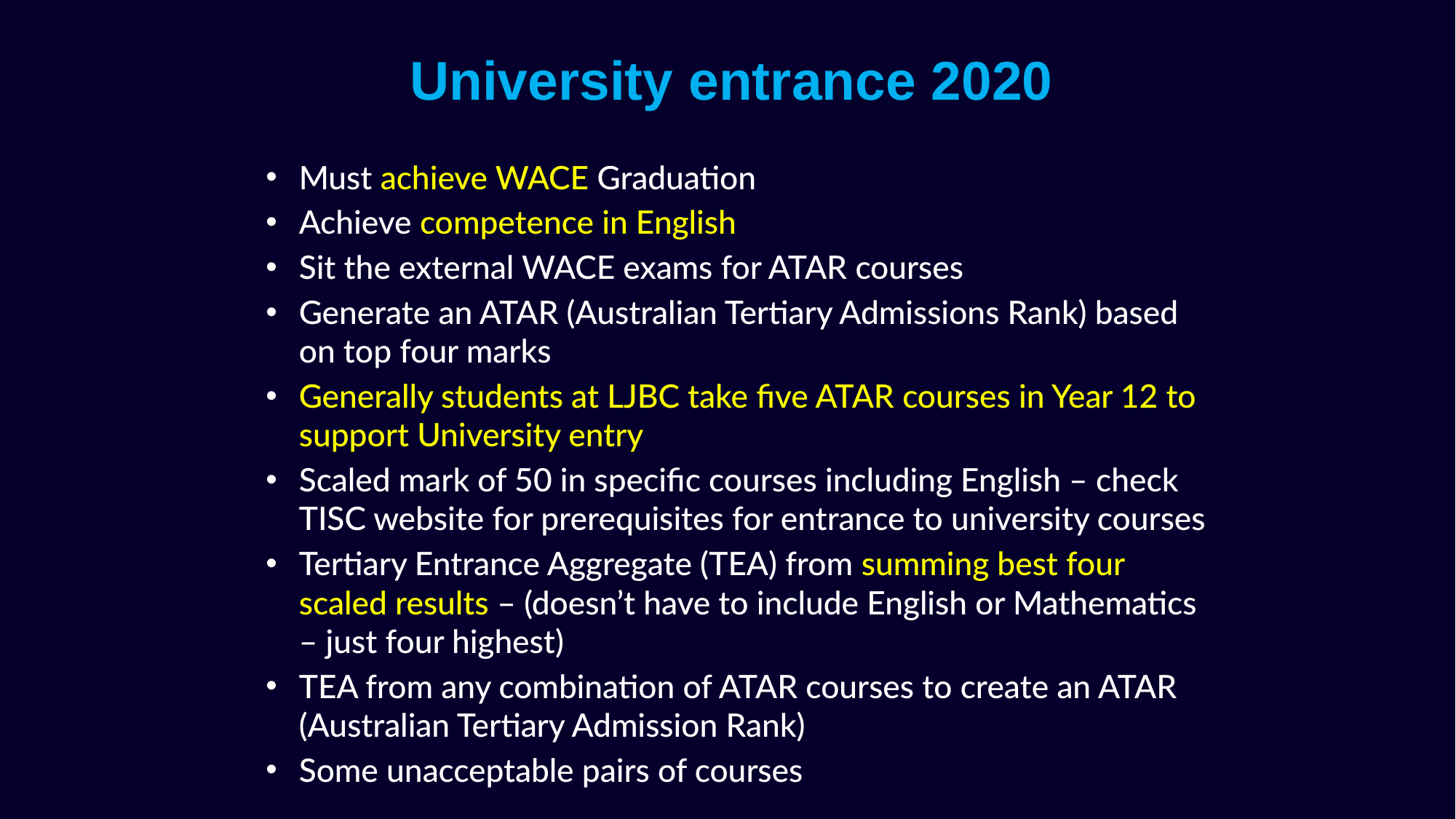

# University entrance 2020
Must achieve WACE Graduation
Achieve competence in English
Sit the external WACE exams for ATAR courses
Generate an ATAR (Australian Tertiary Admissions Rank) based on top four marks
Generally students at LJBC take five ATAR courses in Year 12 to support University entry
Scaled mark of 50 in specific courses including English – check TISC website for prerequisites for entrance to university courses
Tertiary Entrance Aggregate (TEA) from summing best four scaled results – (doesn’t have to include English or Mathematics – just four highest)
TEA from any combination of ATAR courses to create an ATAR (Australian Tertiary Admission Rank)
Some unacceptable pairs of courses